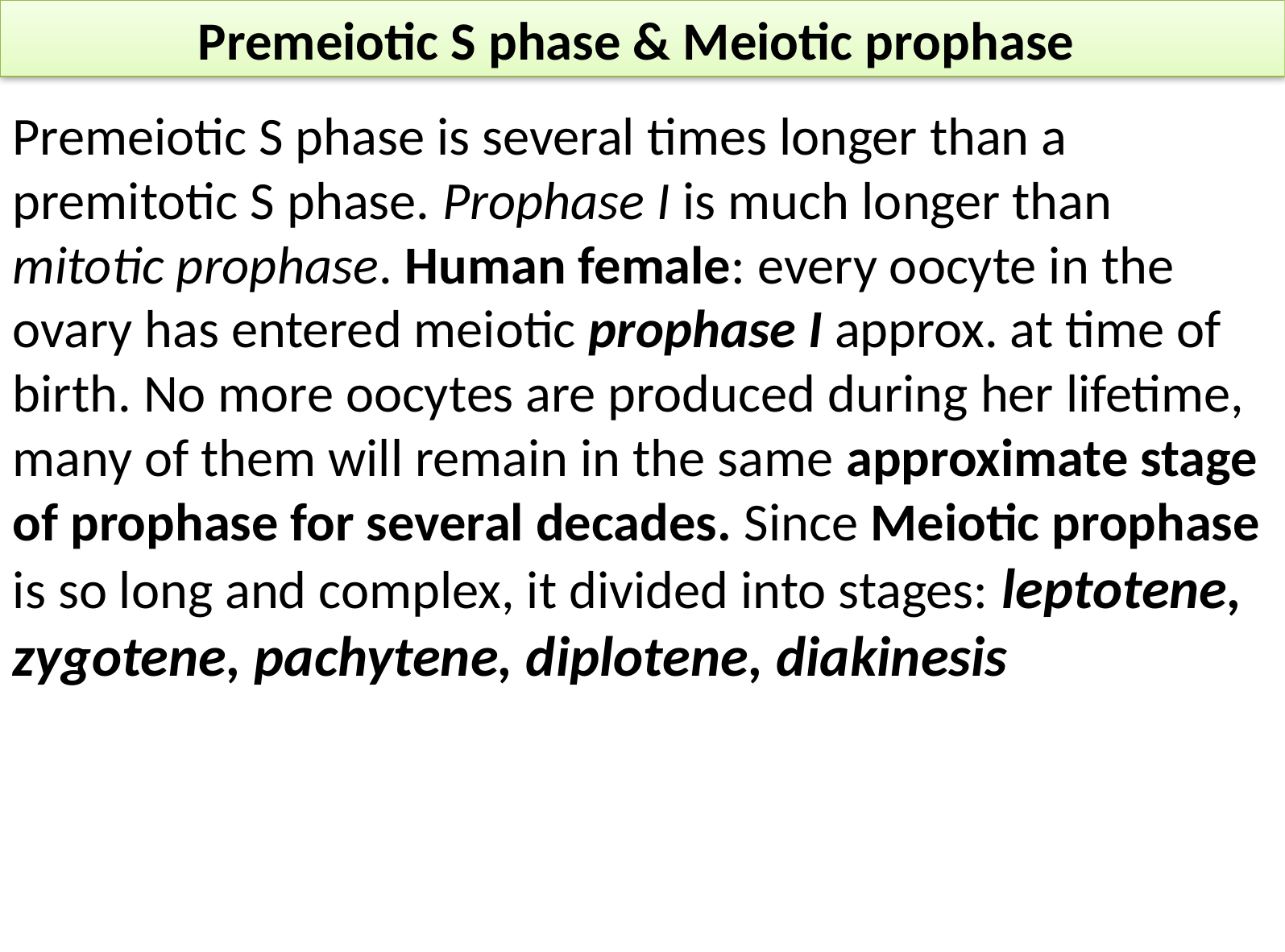

Premeiotic S phase & Meiotic prophase
Premeiotic S phase is several times longer than a premitotic S phase. Prophase I is much longer than mitotic prophase. Human female: every oocyte in the ovary has entered meiotic prophase I approx. at time of birth. No more oocytes are produced during her lifetime, many of them will remain in the same approximate stage of prophase for several decades. Since Meiotic prophase is so long and complex, it divided into stages: leptotene, zygotene, pachytene, diplotene, diakinesis